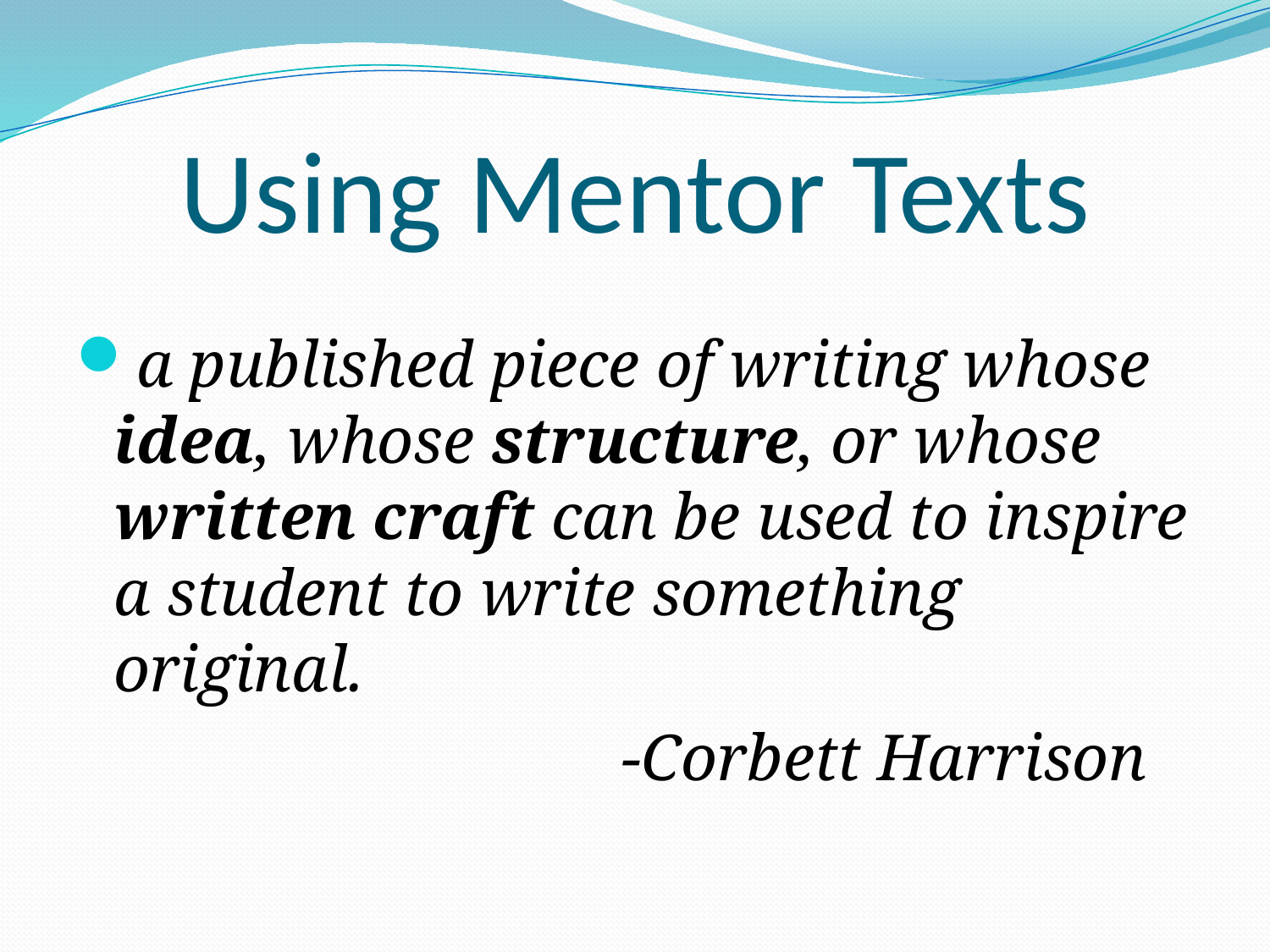

# Using Mentor Texts
a published piece of writing whose idea, whose structure, or whose written craft can be used to inspire a student to write something original.
					-Corbett Harrison